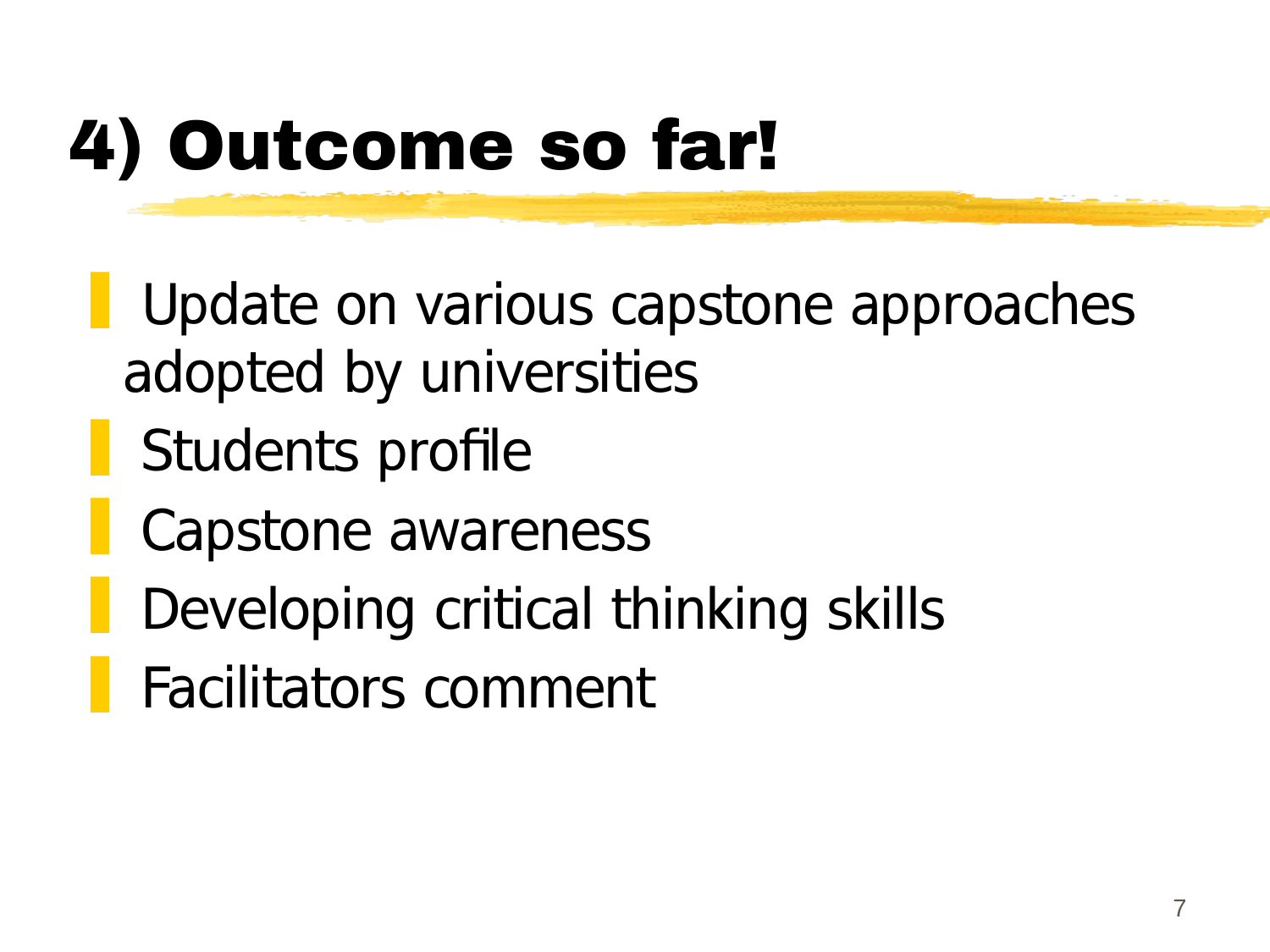

# 4) Outcome so far!
 Update on various capstone approaches adopted by universities
 Students profile
 Capstone awareness
 Developing critical thinking skills
 Facilitators comment
7